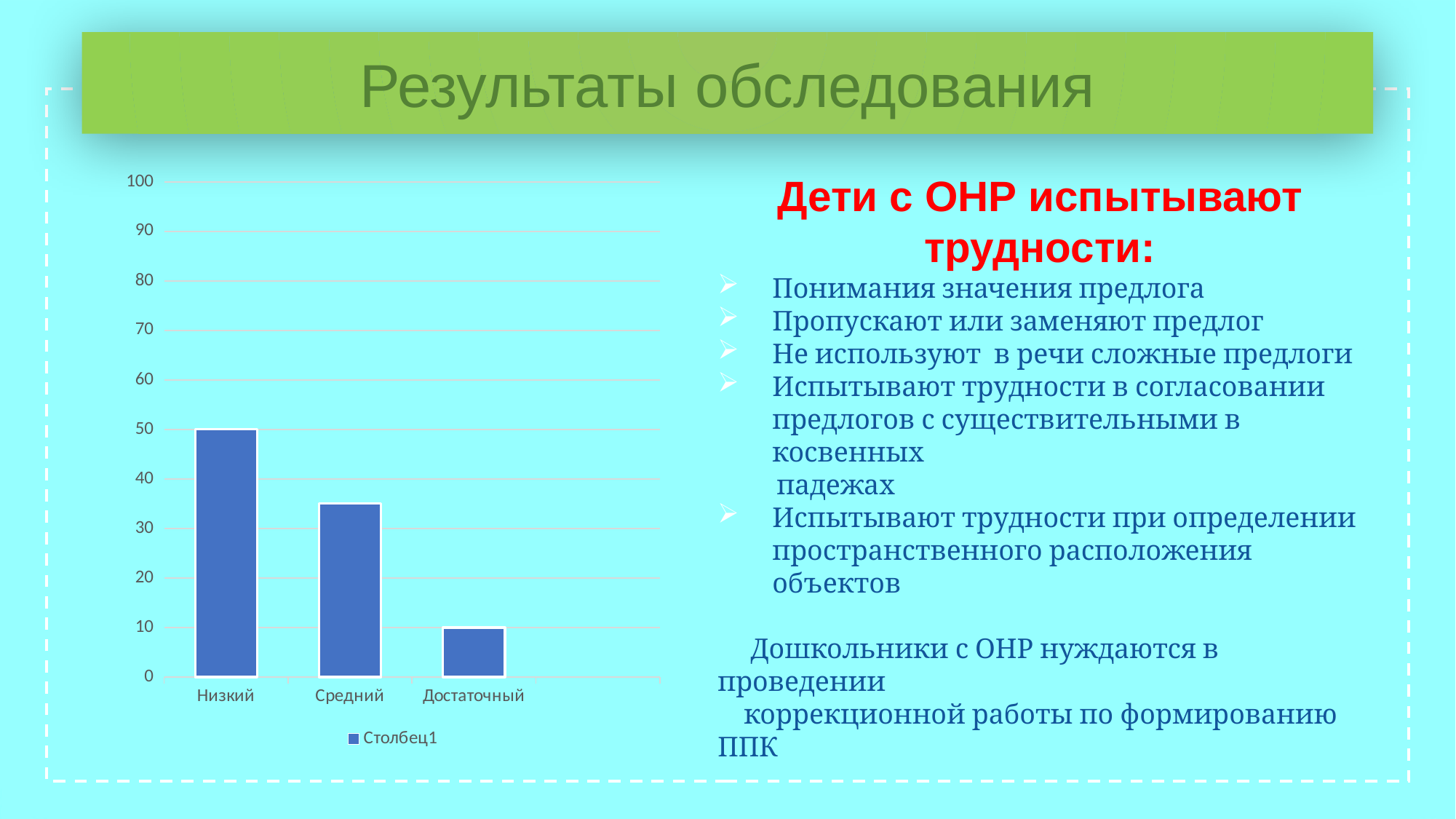

# Результаты обследования

### Chart

| Category | Столбец1 |
|---|---|
| Низкий | 50.0 |
| Средний | 35.0 |
| Достаточный | 10.0 |
Дети с ОНР испытывают трудности:
Понимания значения предлога
Пропускают или заменяют предлог
Не используют  в речи сложные предлоги
Испытывают трудности в согласовании предлогов с существительными в косвенных
         падежах
Испытывают трудности при определении пространственного расположения объектов

     Дошкольники с ОНР нуждаются в  проведении
    коррекционной работы по формированию ППК